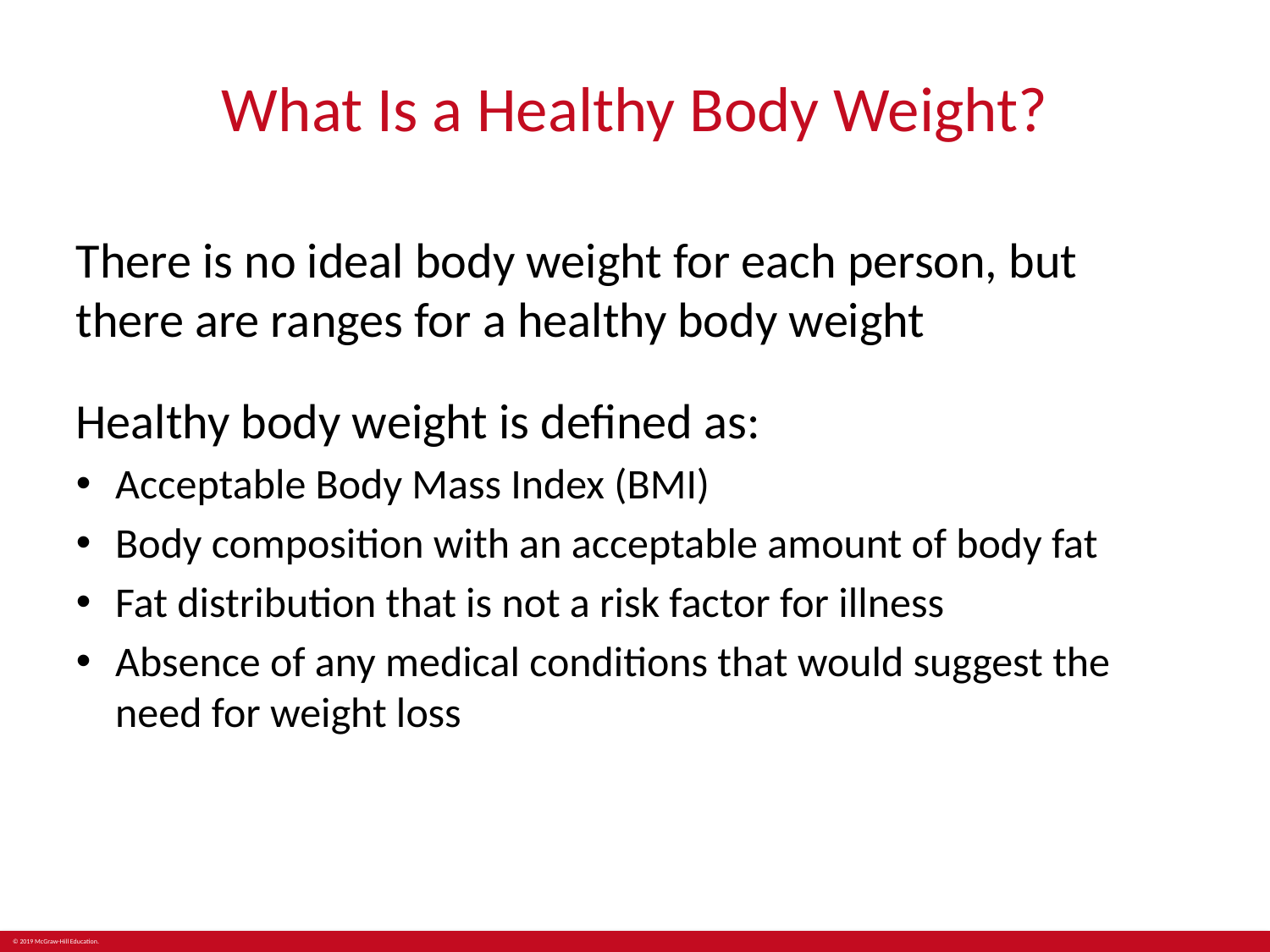

# What Is a Healthy Body Weight?
There is no ideal body weight for each person, but there are ranges for a healthy body weight
Healthy body weight is defined as:
Acceptable Body Mass Index (BMI)
Body composition with an acceptable amount of body fat
Fat distribution that is not a risk factor for illness
Absence of any medical conditions that would suggest the need for weight loss